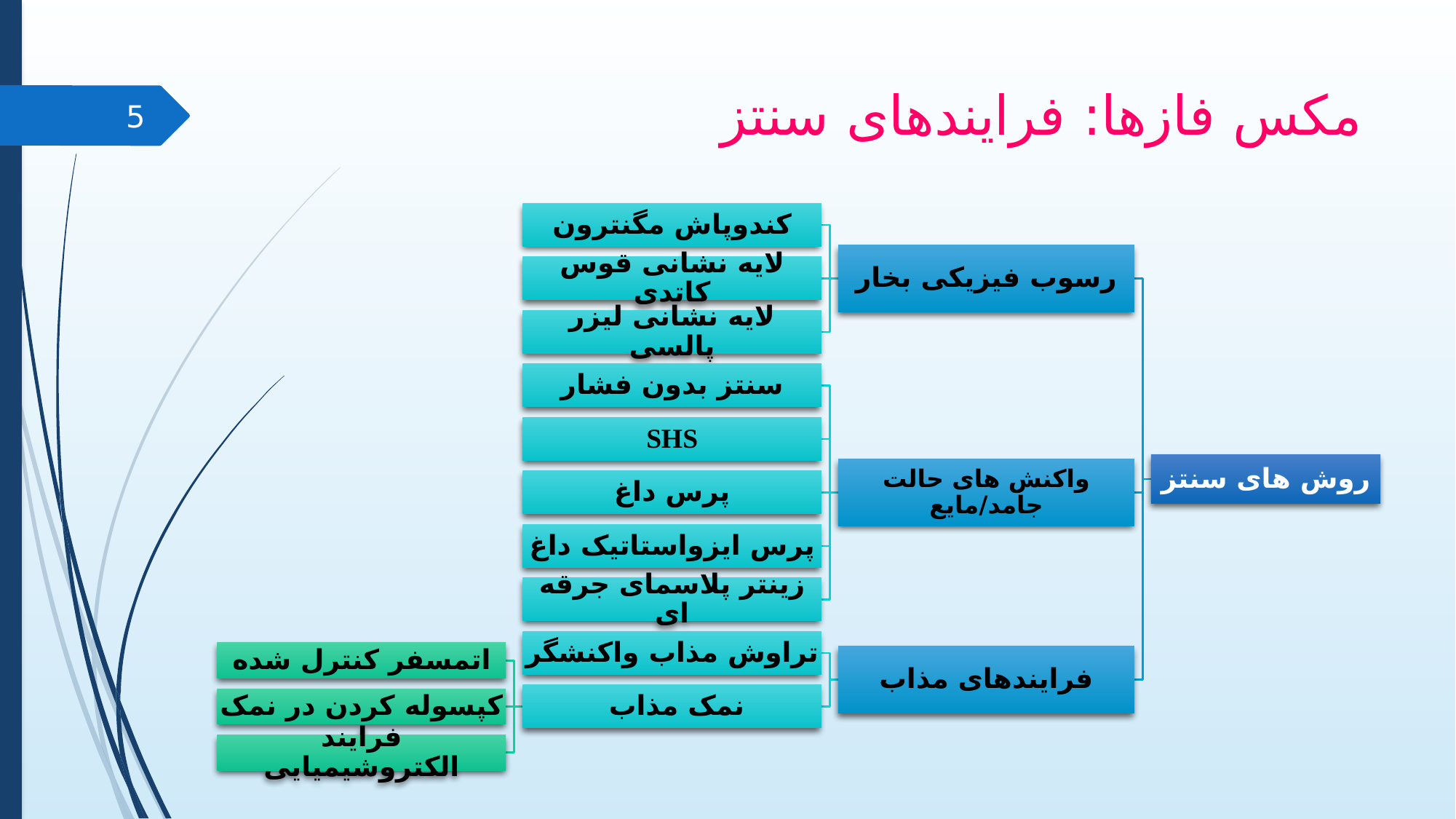

# مکس فازها: فرایندهای سنتز
5
روش های سنتز
رسوب فیزیکی بخار
کندوپاش مگنترون
لایه نشانی قوس کاتدی
لایه نشانی لیزر پالسی
واکنش های حالت جامد/مایع
سنتز بدون فشار
SHS
پرس داغ
پرس ایزواستاتیک داغ
زینتر پلاسمای جرقه ای
فرایندهای مذاب
تراوش مذاب واکنشگر
نمک مذاب
اتمسفر کنترل شده
کپسوله کردن در نمک
فرایند الکتروشیمیایی